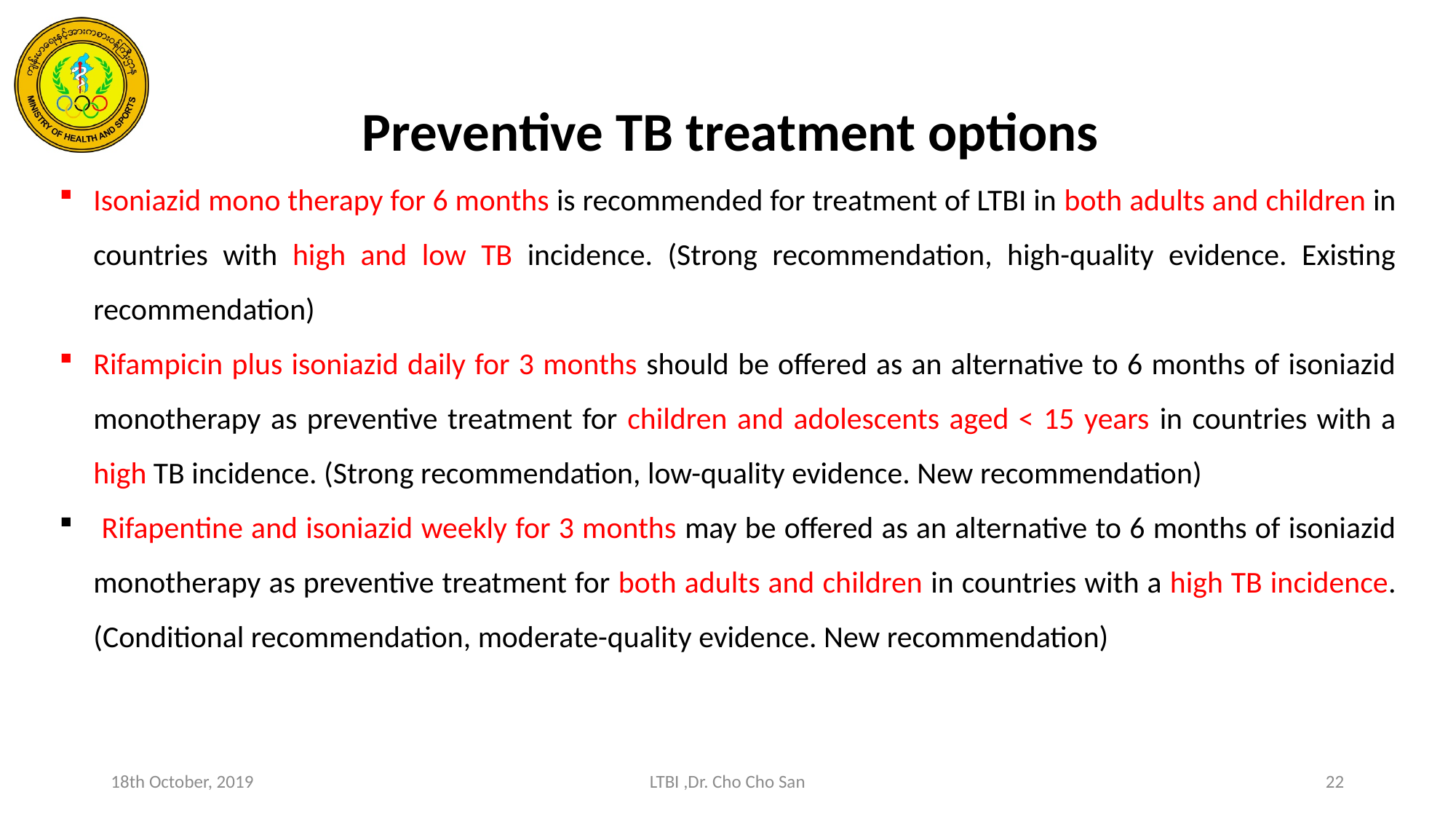

Preventive TB treatment options
Isoniazid mono therapy for 6 months is recommended for treatment of LTBI in both adults and children in countries with high and low TB incidence. (Strong recommendation, high-quality evidence. Existing recommendation)
Rifampicin plus isoniazid daily for 3 months should be offered as an alternative to 6 months of isoniazid monotherapy as preventive treatment for children and adolescents aged < 15 years in countries with a high TB incidence. (Strong recommendation, low-quality evidence. New recommendation)
 Rifapentine and isoniazid weekly for 3 months may be offered as an alternative to 6 months of isoniazid monotherapy as preventive treatment for both adults and children in countries with a high TB incidence. (Conditional recommendation, moderate-quality evidence. New recommendation)
18th October, 2019
LTBI ,Dr. Cho Cho San
22